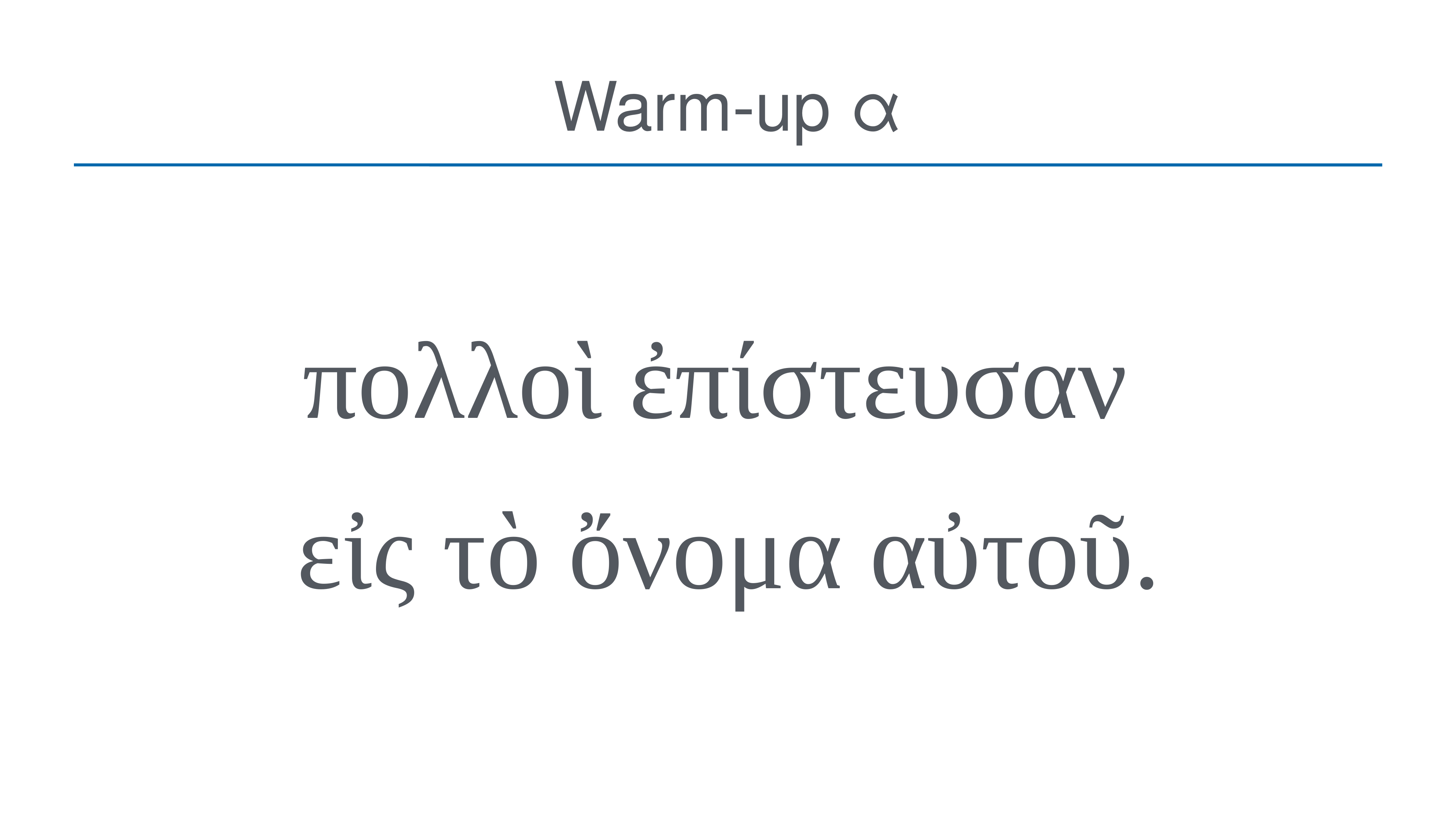

# Warm-up α
πολλοὶ ἐπίστευσαν
εἰς τὸ ὄνομα αὐτοῦ.